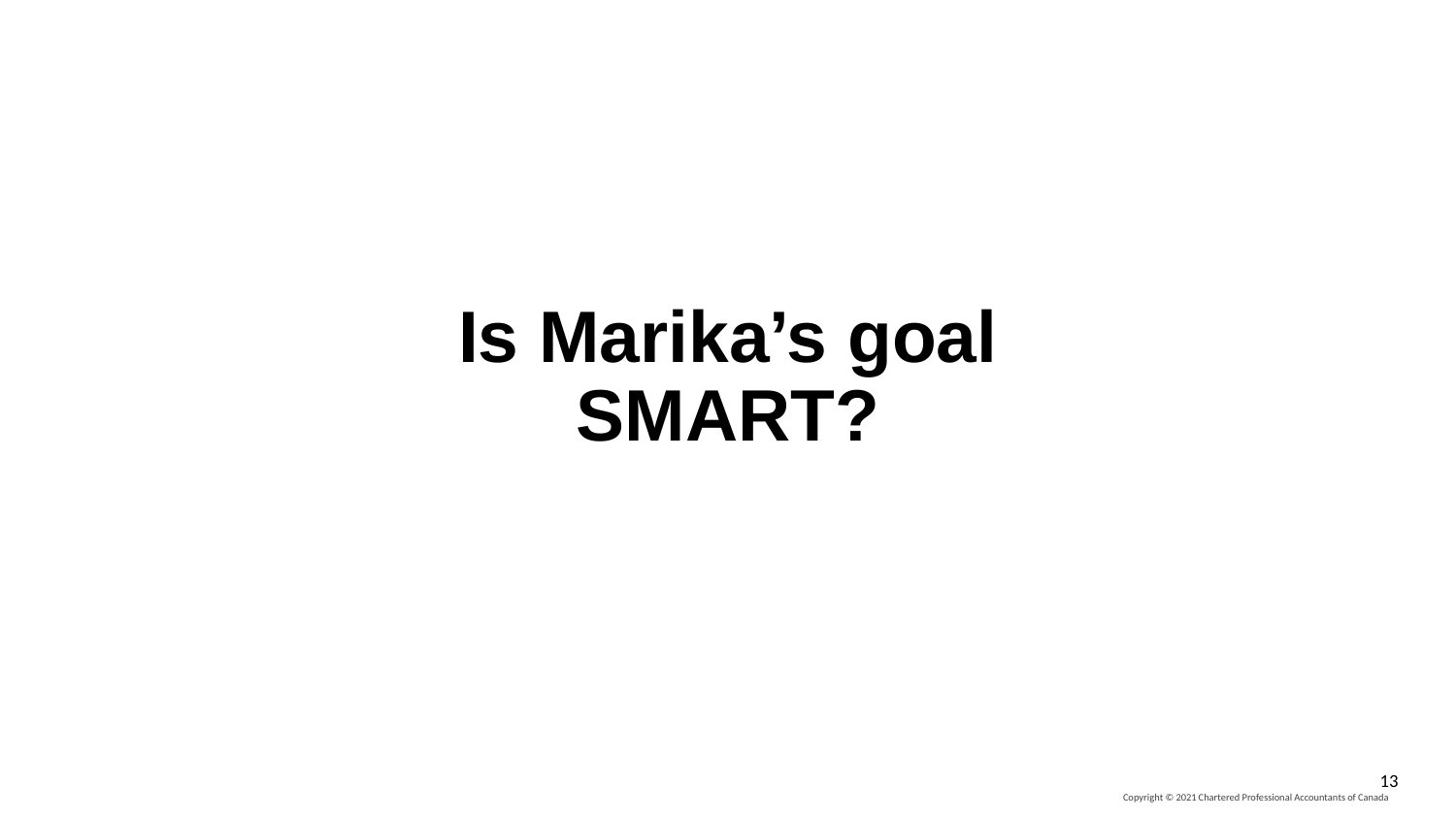

# Is Marika’s goal SMART?
13
Copyright © 2021 Chartered Professional Accountants of Canada